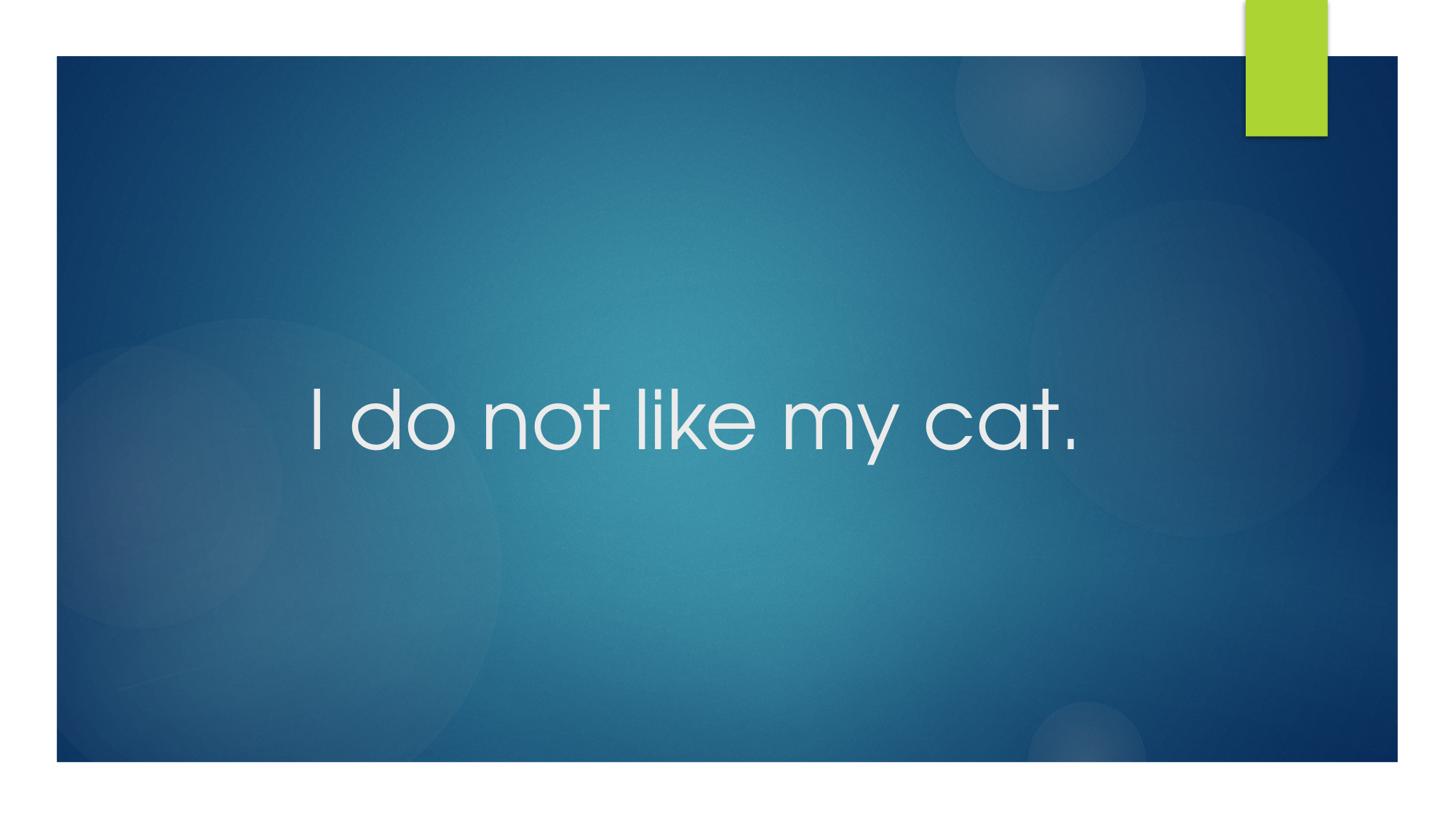

# I do not like my cat.